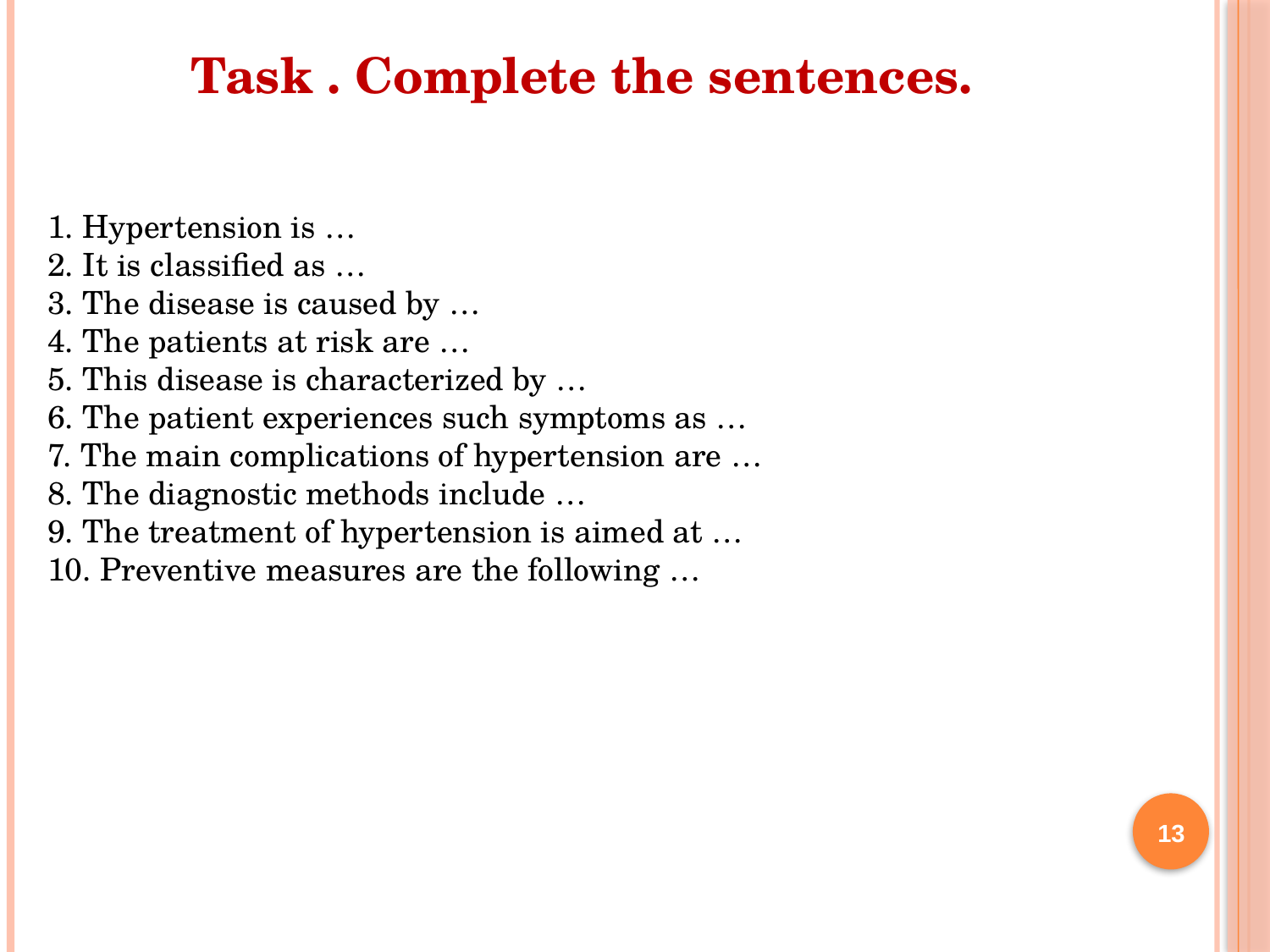

#
Task . Complete the sentences.

1. Hypertension is …
2. It is classified as …
3. The disease is caused by …
4. The patients at risk are …
5. This disease is characterized by …
6. The patient experiences such symptoms as …
7. The main complications of hypertension are …
8. The diagnostic methods include …
9. The treatment of hypertension is aimed at …
10. Preventive measures are the following …
13